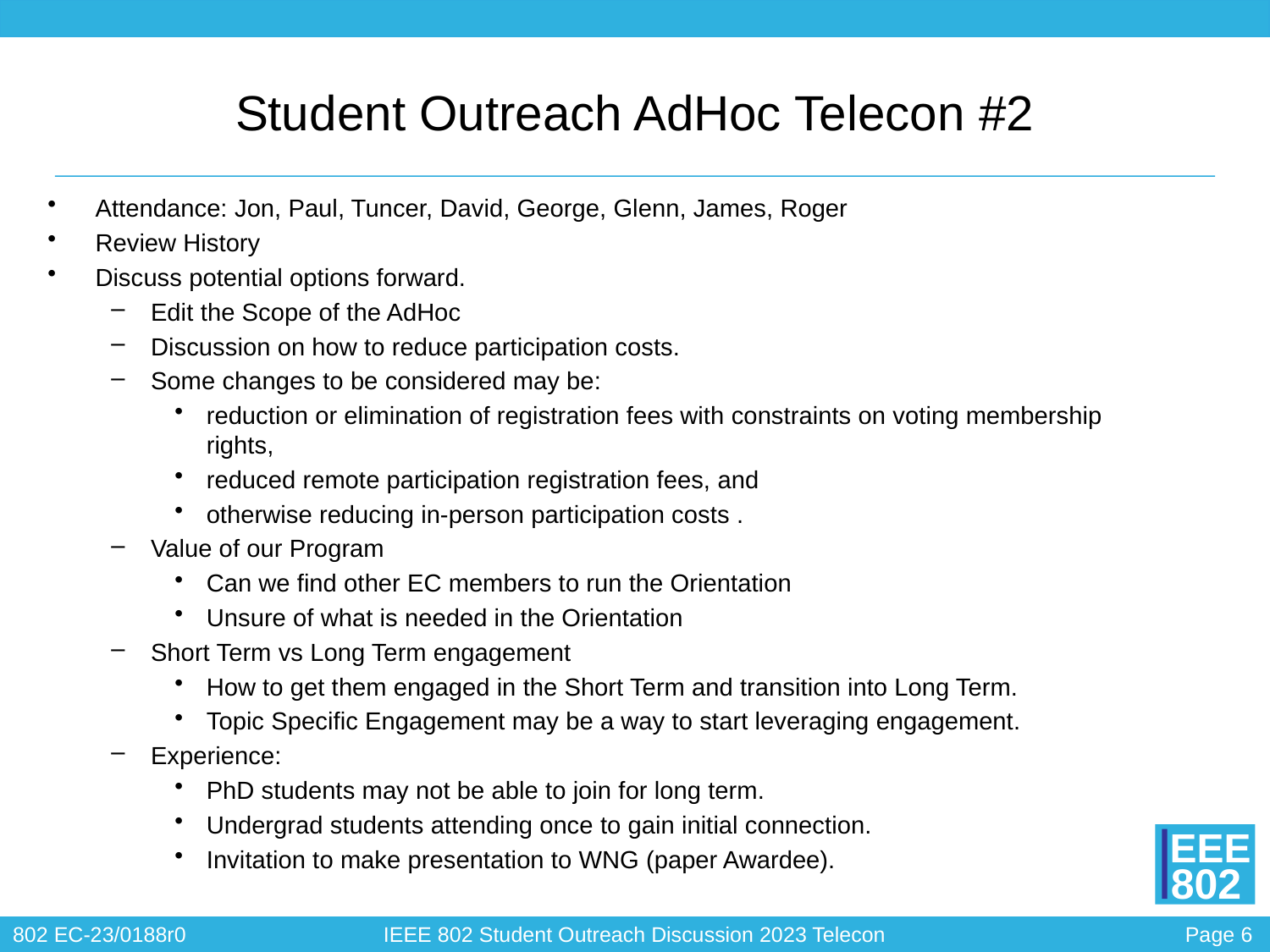

# Student Outreach AdHoc Telecon #2
Attendance: Jon, Paul, Tuncer, David, George, Glenn, James, Roger
Review History
Discuss potential options forward.
Edit the Scope of the AdHoc
Discussion on how to reduce participation costs.
Some changes to be considered may be:
reduction or elimination of registration fees with constraints on voting membership rights,
reduced remote participation registration fees, and
otherwise reducing in-person participation costs .
Value of our Program
Can we find other EC members to run the Orientation
Unsure of what is needed in the Orientation
Short Term vs Long Term engagement
How to get them engaged in the Short Term and transition into Long Term.
Topic Specific Engagement may be a way to start leveraging engagement.
Experience:
PhD students may not be able to join for long term.
Undergrad students attending once to gain initial connection.
Invitation to make presentation to WNG (paper Awardee).